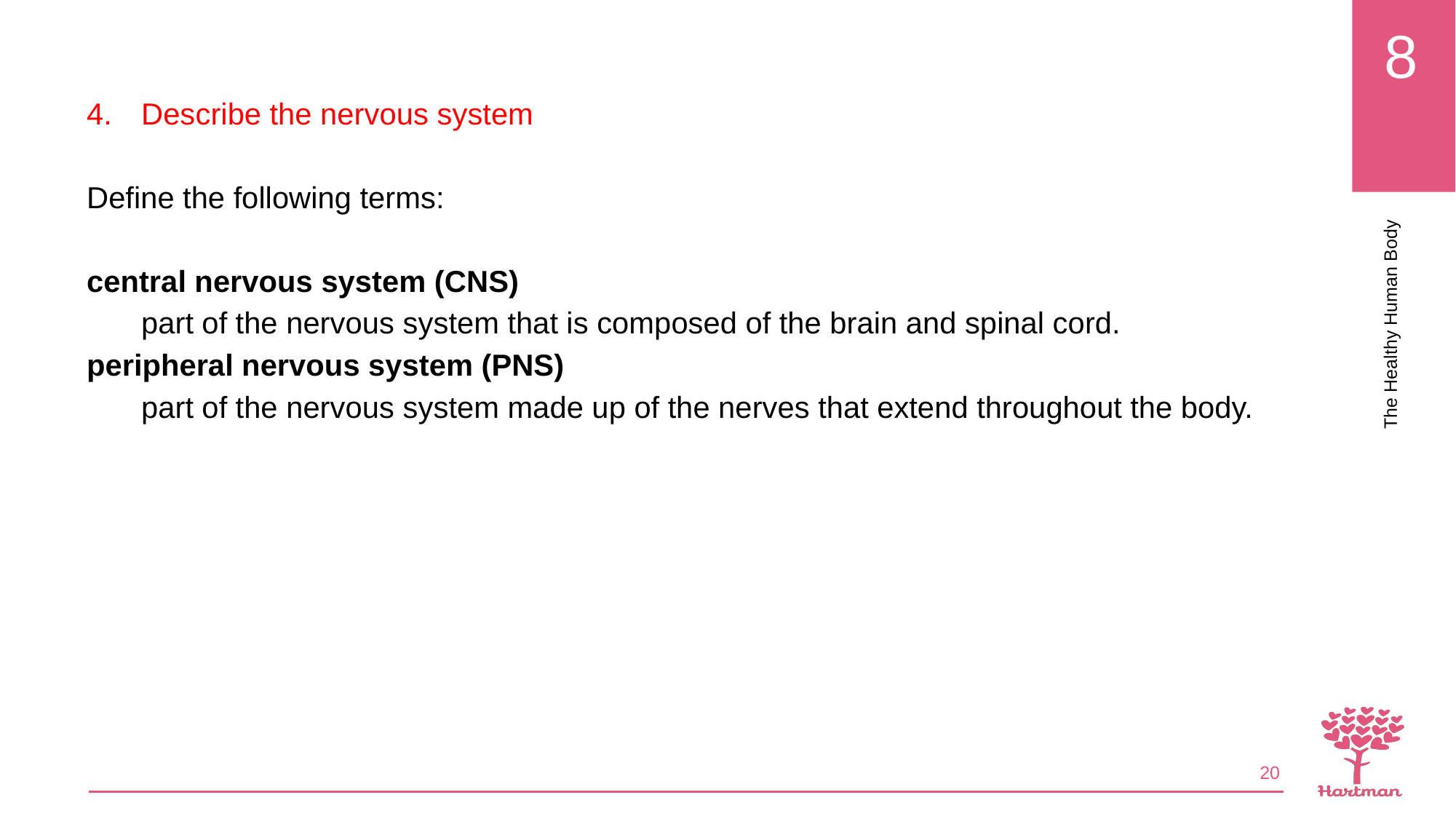

Describe the nervous system

Define the following terms:

central nervous system (CNS)
part of the nervous system that is composed of the brain and spinal cord.
peripheral nervous system (PNS)
part of the nervous system made up of the nerves that extend throughout the body.

20